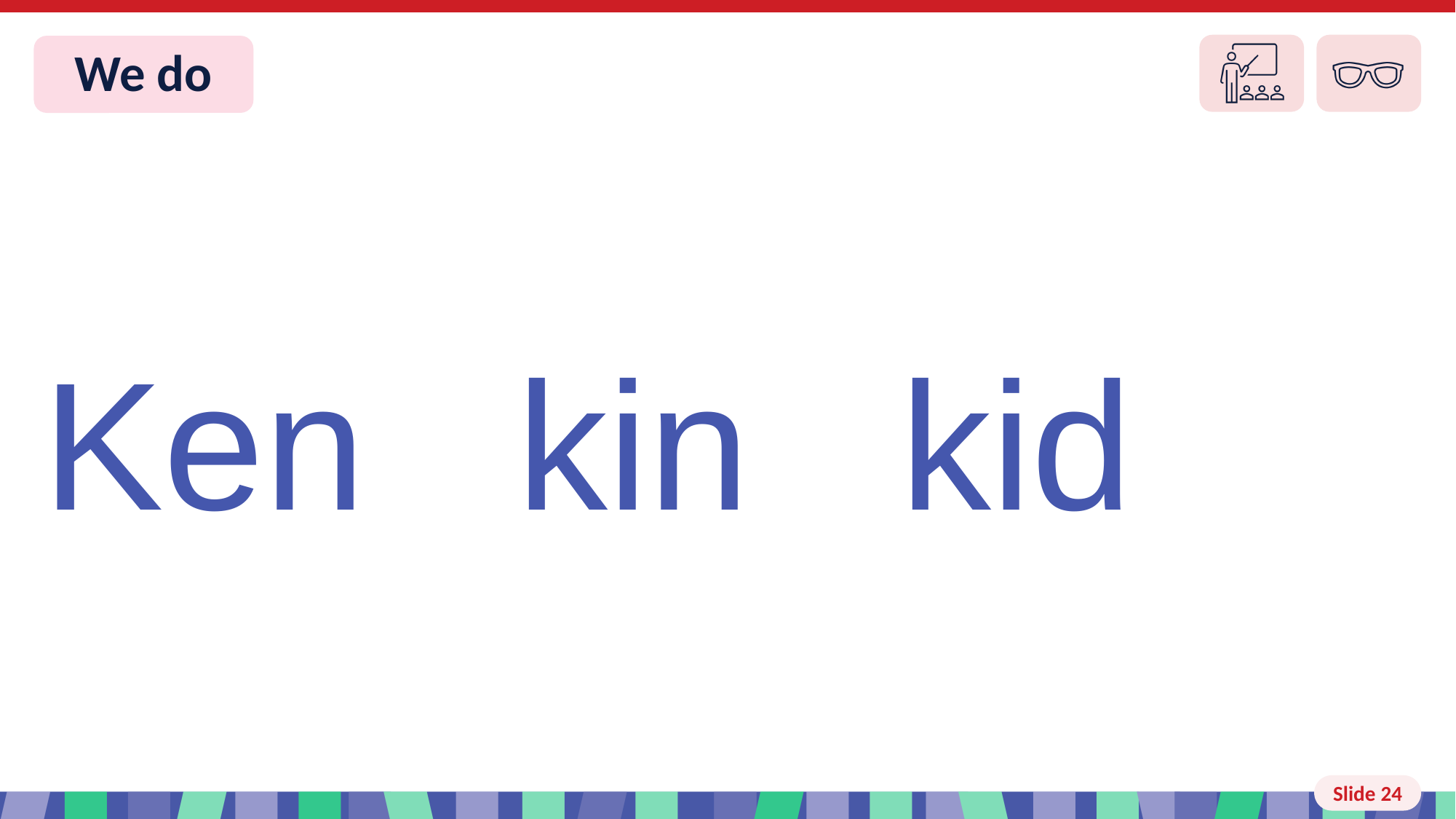

# Slide 25 We do
Ken   kin   kid